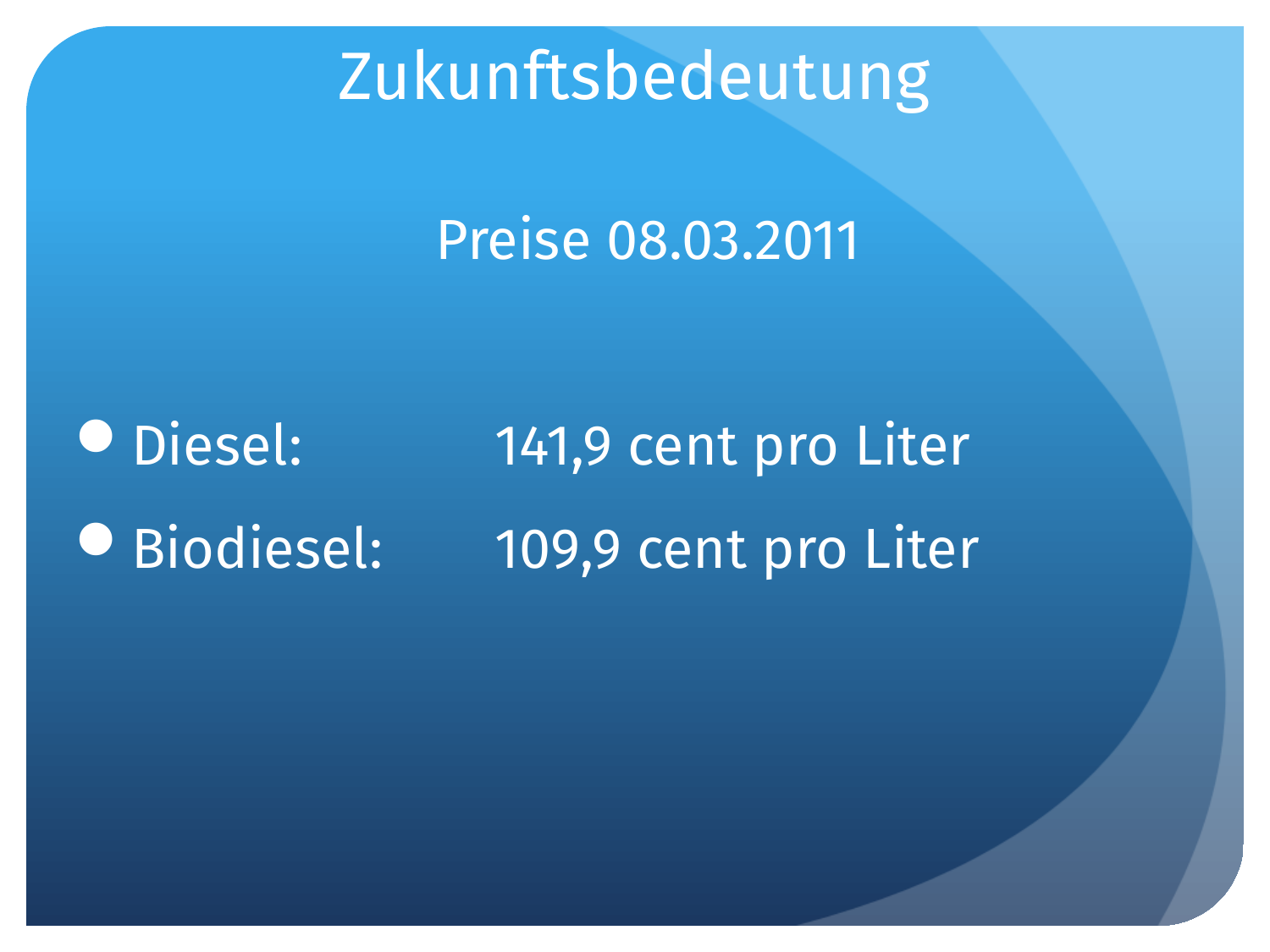

# Zukunftsbedeutung

Preise 08.03.2011

Diesel:		141,9 cent pro Liter
Biodiesel:	109,9 cent pro Liter